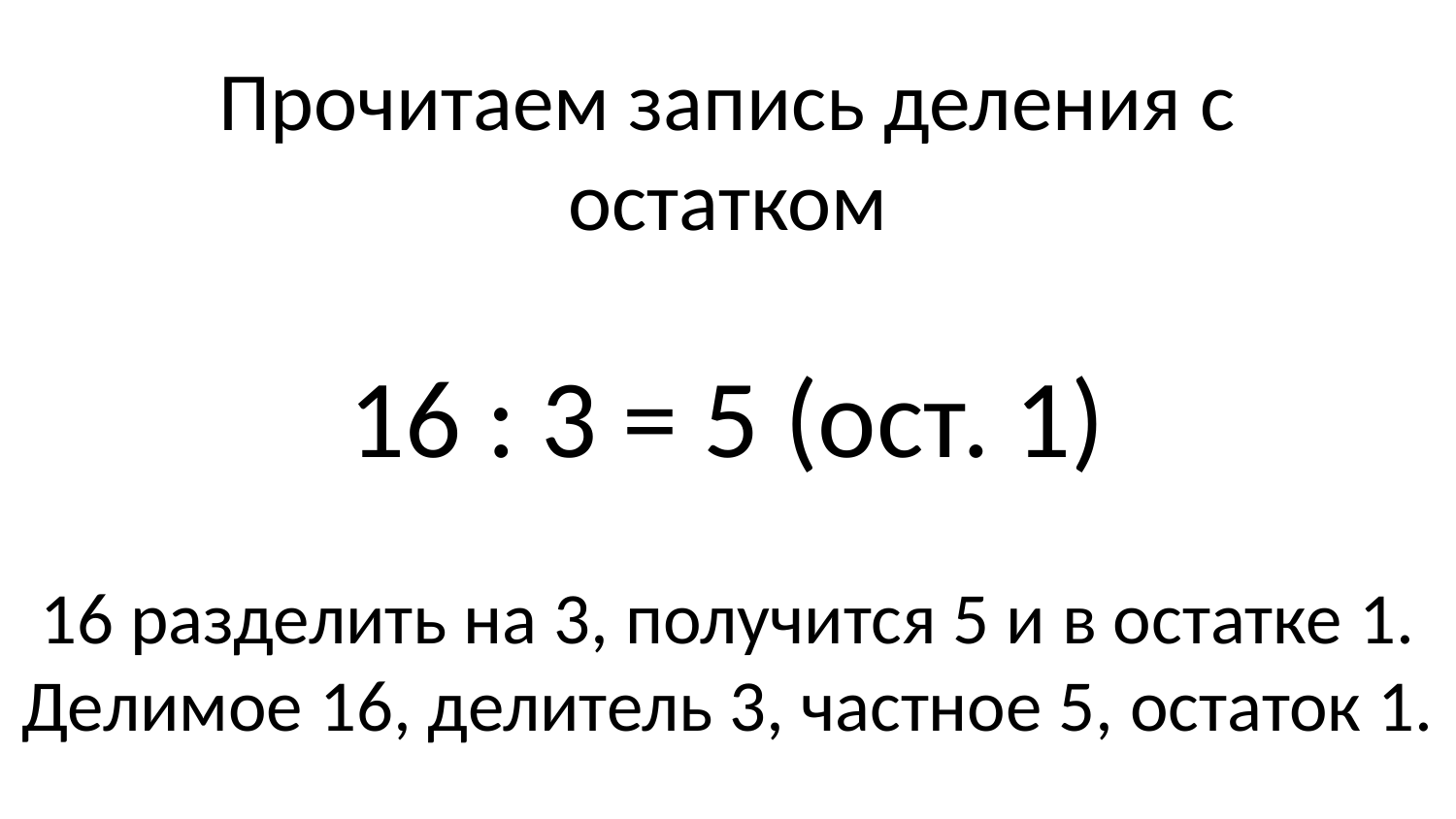

# Прочитаем запись деления с остатком
16 : 3 = 5 (ост. 1)
16 разделить на 3, получится 5 и в остатке 1.
Делимое 16, делитель 3, частное 5, остаток 1.